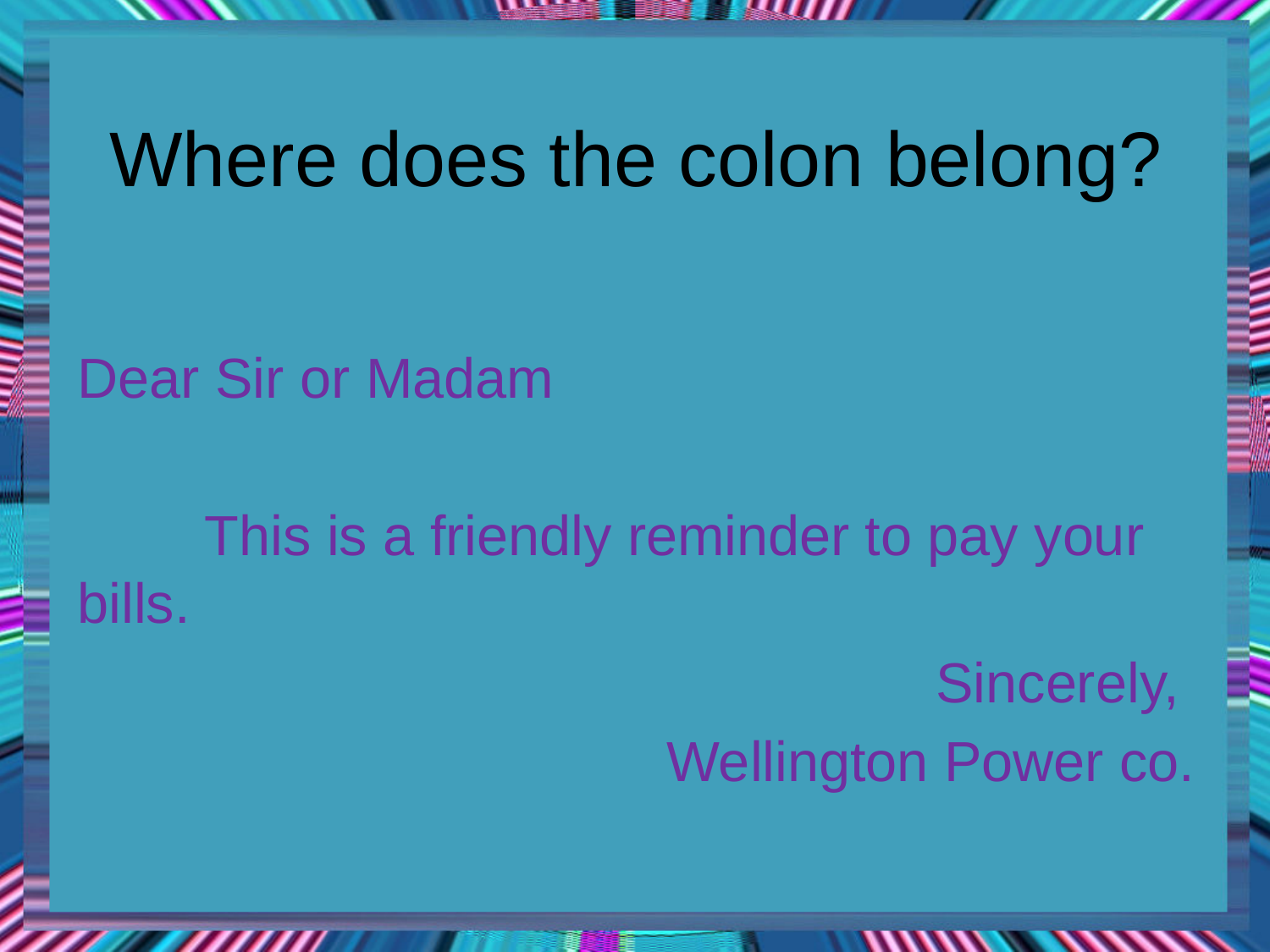

# Where does the colon belong?

Dear Sir or Madam

	This is a friendly reminder to pay your bills.
Sincerely,
Wellington Power co.